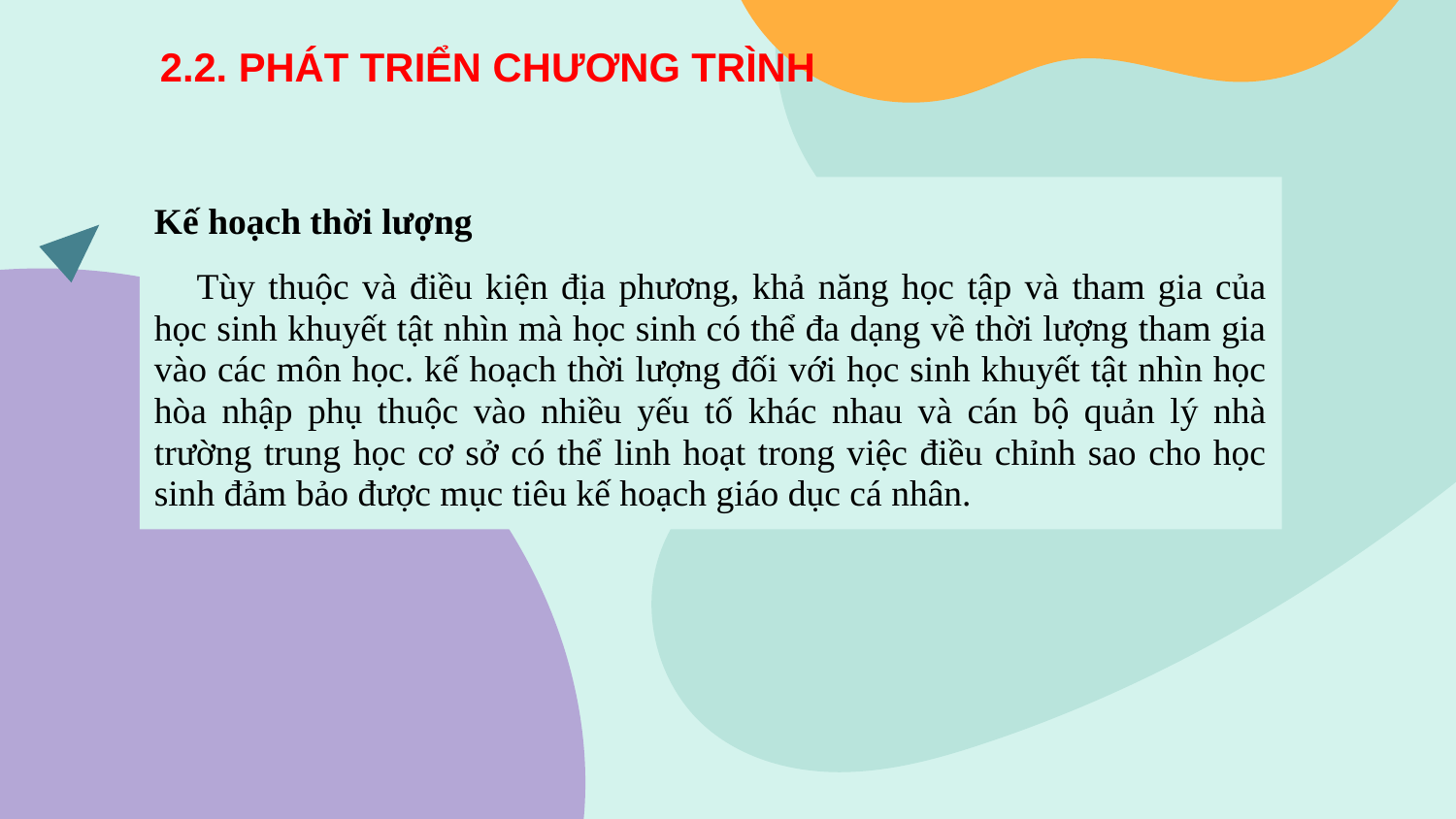

2.2. PHÁT TRIỂN CHƯƠNG TRÌNH
Kế hoạch thời lượng
Tùy thuộc và điều kiện địa phương, khả năng học tập và tham gia của học sinh khuyết tật nhìn mà học sinh có thể đa dạng về thời lượng tham gia vào các môn học. kế hoạch thời lượng đối với học sinh khuyết tật nhìn học hòa nhập phụ thuộc vào nhiều yếu tố khác nhau và cán bộ quản lý nhà trường trung học cơ sở có thể linh hoạt trong việc điều chỉnh sao cho học sinh đảm bảo được mục tiêu kế hoạch giáo dục cá nhân.